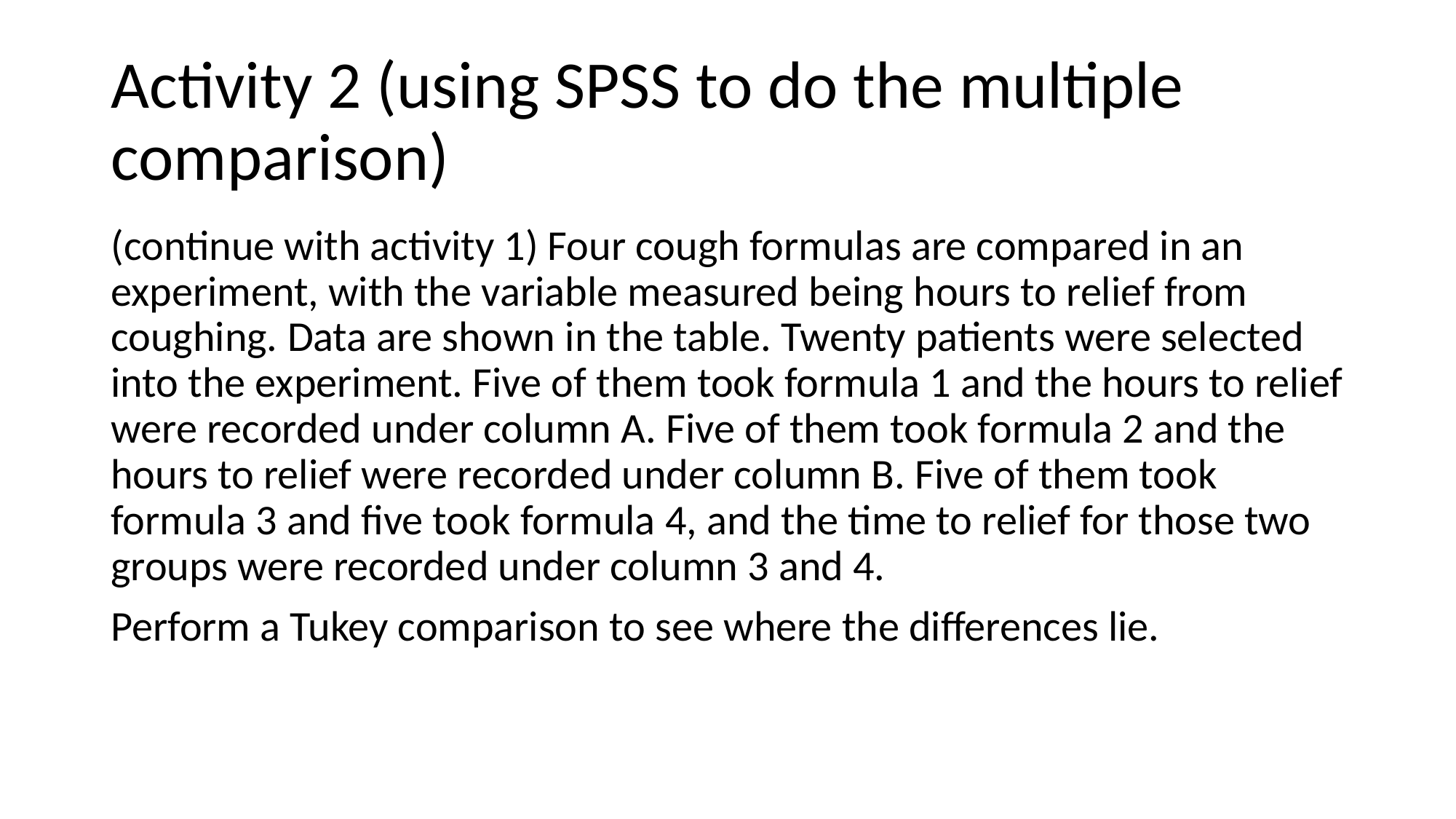

# Activity 2 (using SPSS to do the multiple comparison)
(continue with activity 1) Four cough formulas are compared in an experiment, with the variable measured being hours to relief from coughing. Data are shown in the table. Twenty patients were selected into the experiment. Five of them took formula 1 and the hours to relief were recorded under column A. Five of them took formula 2 and the hours to relief were recorded under column B. Five of them took formula 3 and five took formula 4, and the time to relief for those two groups were recorded under column 3 and 4.
Perform a Tukey comparison to see where the differences lie.